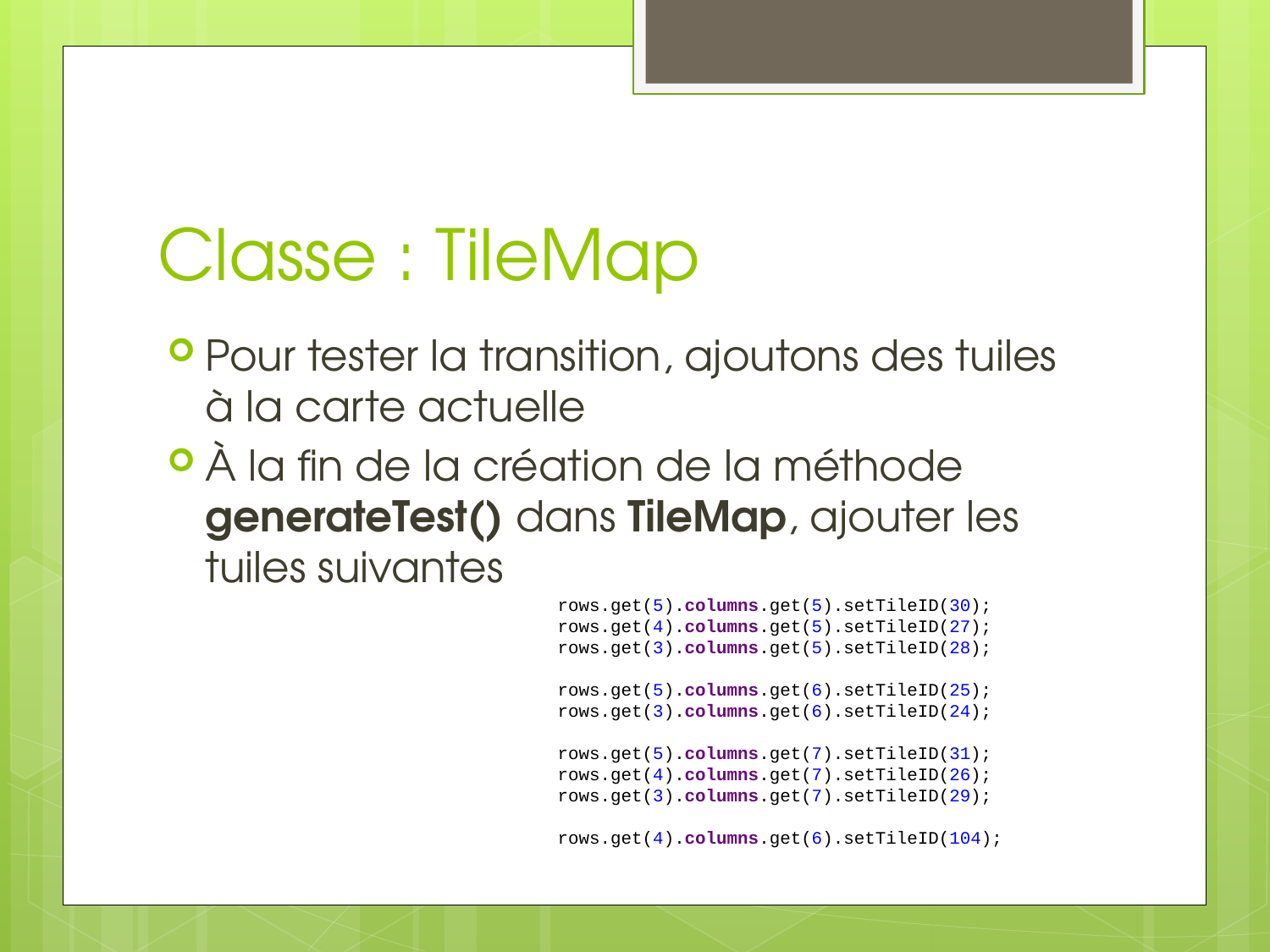

# Classe : TileMap
Pour tester la transition, ajoutons des tuiles à la carte actuelle
À la fin de la création de la méthode generateTest() dans TileMap, ajouter les tuiles suivantes
rows.get(5).columns.get(5).setTileID(30);
rows.get(4).columns.get(5).setTileID(27);
rows.get(3).columns.get(5).setTileID(28);
rows.get(5).columns.get(6).setTileID(25);
rows.get(3).columns.get(6).setTileID(24);
rows.get(5).columns.get(7).setTileID(31);
rows.get(4).columns.get(7).setTileID(26);
rows.get(3).columns.get(7).setTileID(29);
rows.get(4).columns.get(6).setTileID(104);